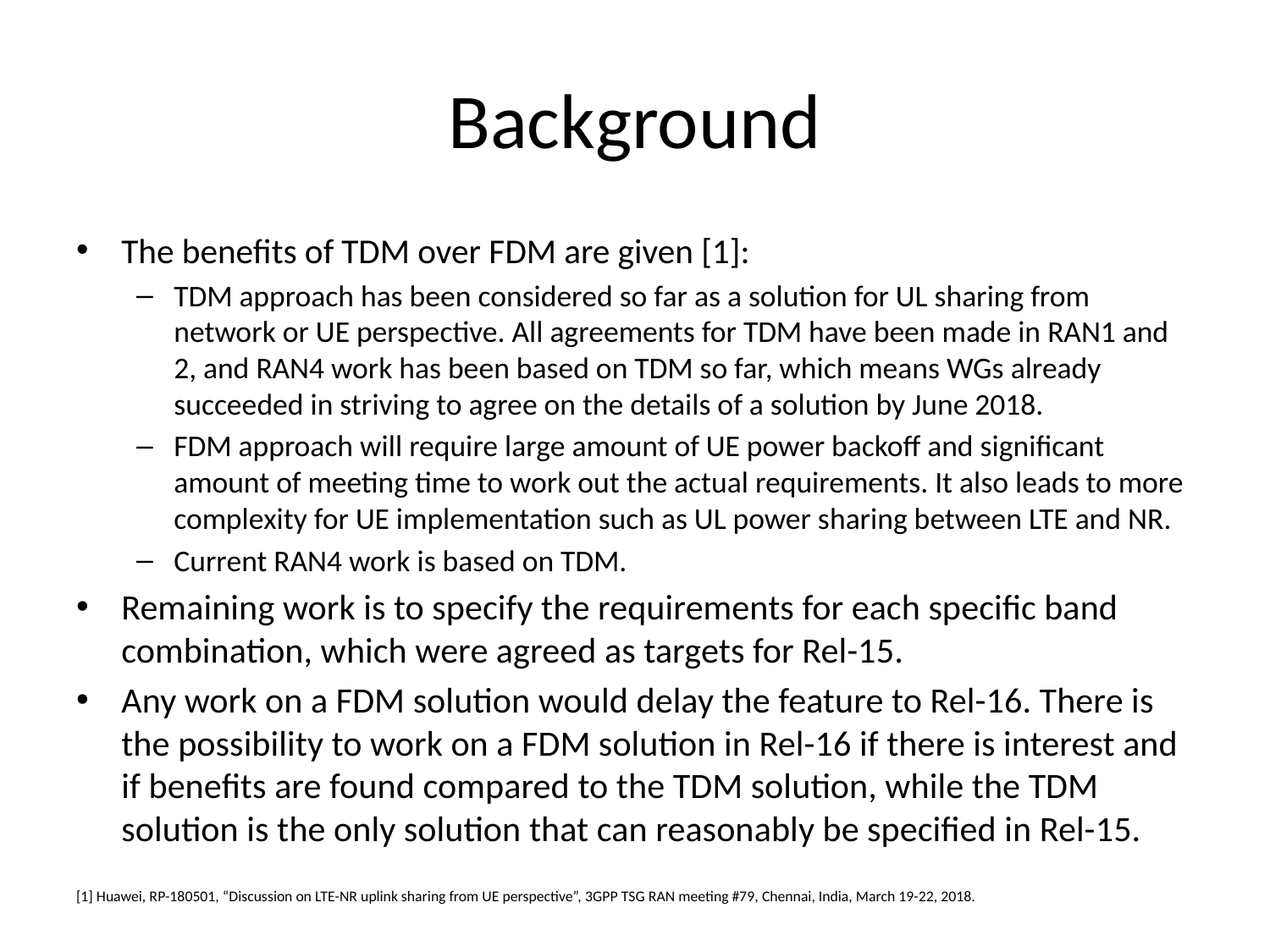

# Background
The benefits of TDM over FDM are given [1]:
TDM approach has been considered so far as a solution for UL sharing from network or UE perspective. All agreements for TDM have been made in RAN1 and 2, and RAN4 work has been based on TDM so far, which means WGs already succeeded in striving to agree on the details of a solution by June 2018.
FDM approach will require large amount of UE power backoff and significant amount of meeting time to work out the actual requirements. It also leads to more complexity for UE implementation such as UL power sharing between LTE and NR.
Current RAN4 work is based on TDM.
Remaining work is to specify the requirements for each specific band combination, which were agreed as targets for Rel-15.
Any work on a FDM solution would delay the feature to Rel-16. There is the possibility to work on a FDM solution in Rel-16 if there is interest and if benefits are found compared to the TDM solution, while the TDM solution is the only solution that can reasonably be specified in Rel-15.

[1] Huawei, RP-180501, “Discussion on LTE-NR uplink sharing from UE perspective”, 3GPP TSG RAN meeting #79, Chennai, India, March 19-22, 2018.